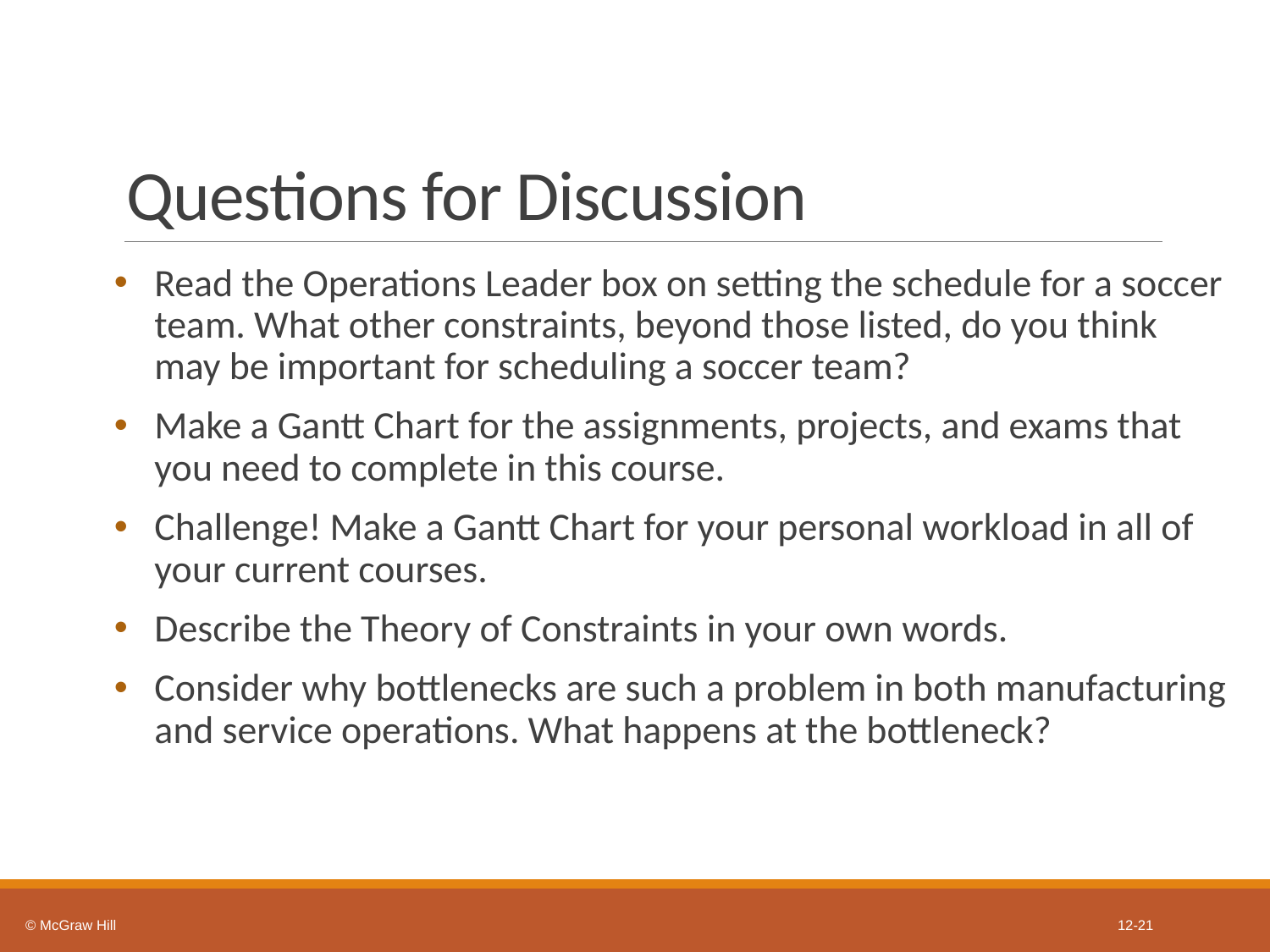

# Questions for Discussion
Read the Operations Leader box on setting the schedule for a soccer team. What other constraints, beyond those listed, do you think may be important for scheduling a soccer team?
Make a Gantt Chart for the assignments, projects, and exams that you need to complete in this course.
Challenge! Make a Gantt Chart for your personal workload in all of your current courses.
Describe the Theory of Constraints in your own words.
Consider why bottlenecks are such a problem in both manufacturing and service operations. What happens at the bottleneck?